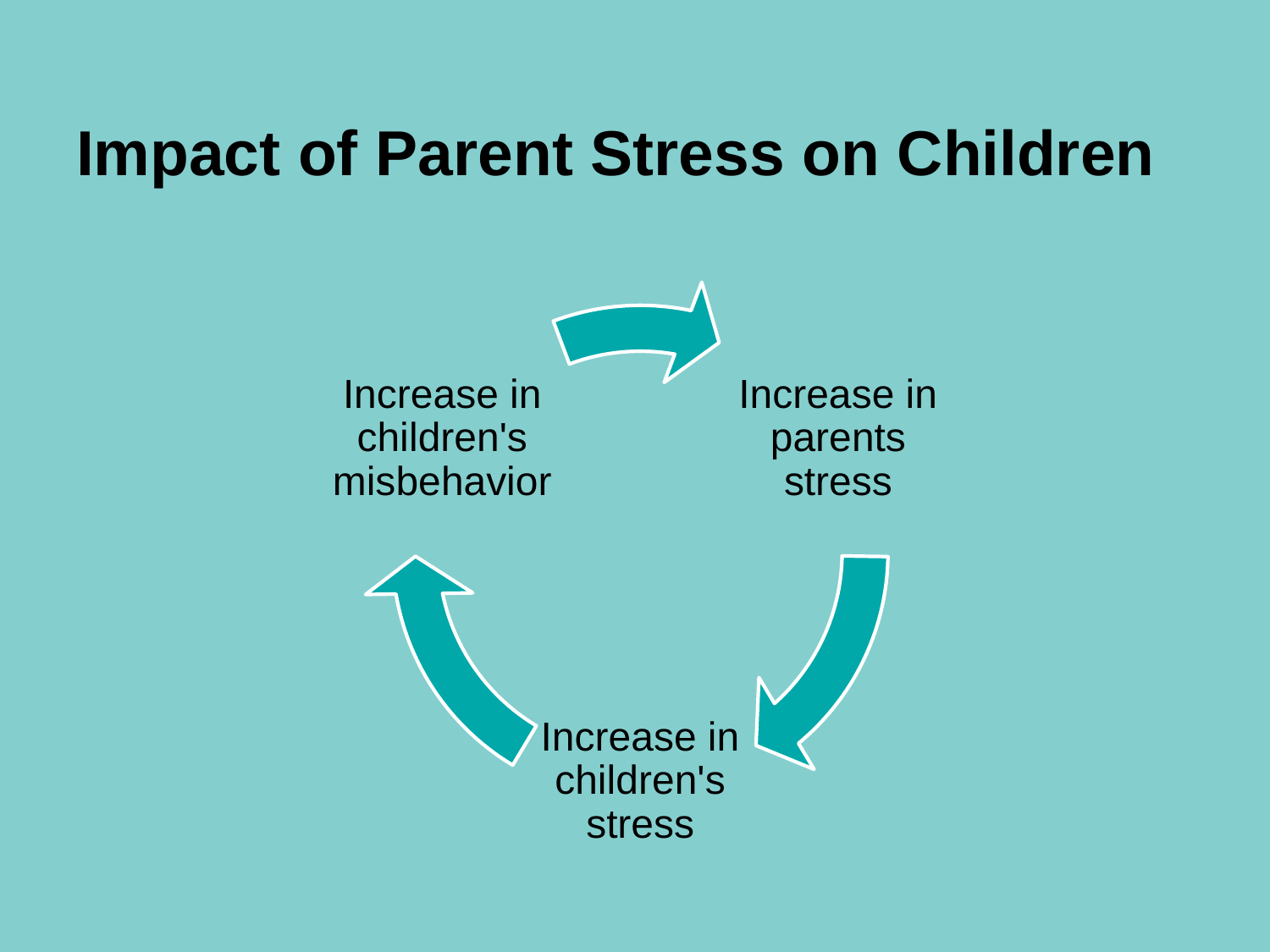

# Impact of Parent Stress on Children
Increase in parents stress
Increase in children's stress
Increase in children's misbehavior